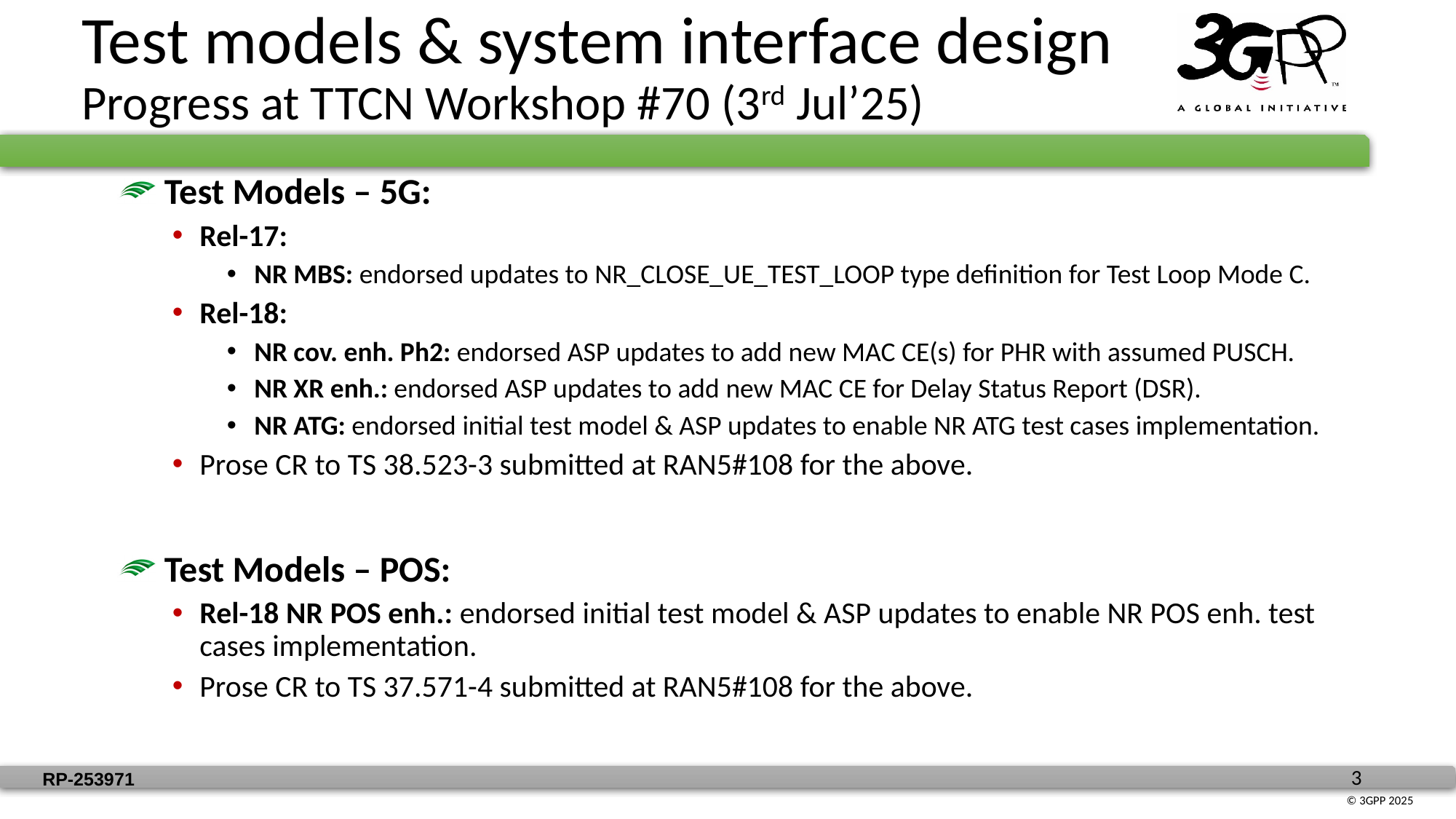

Test models & system interface design
Progress at TTCN Workshop #70 (3rd Jul’25)
 Test Models – 5G:
Rel-17:
NR MBS: endorsed updates to NR_CLOSE_UE_TEST_LOOP type definition for Test Loop Mode C.
Rel-18:
NR cov. enh. Ph2: endorsed ASP updates to add new MAC CE(s) for PHR with assumed PUSCH.
NR XR enh.: endorsed ASP updates to add new MAC CE for Delay Status Report (DSR).
NR ATG: endorsed initial test model & ASP updates to enable NR ATG test cases implementation.
Prose CR to TS 38.523-3 submitted at RAN5#108 for the above.

 Test Models – POS:
Rel-18 NR POS enh.: endorsed initial test model & ASP updates to enable NR POS enh. test cases implementation.
Prose CR to TS 37.571-4 submitted at RAN5#108 for the above.